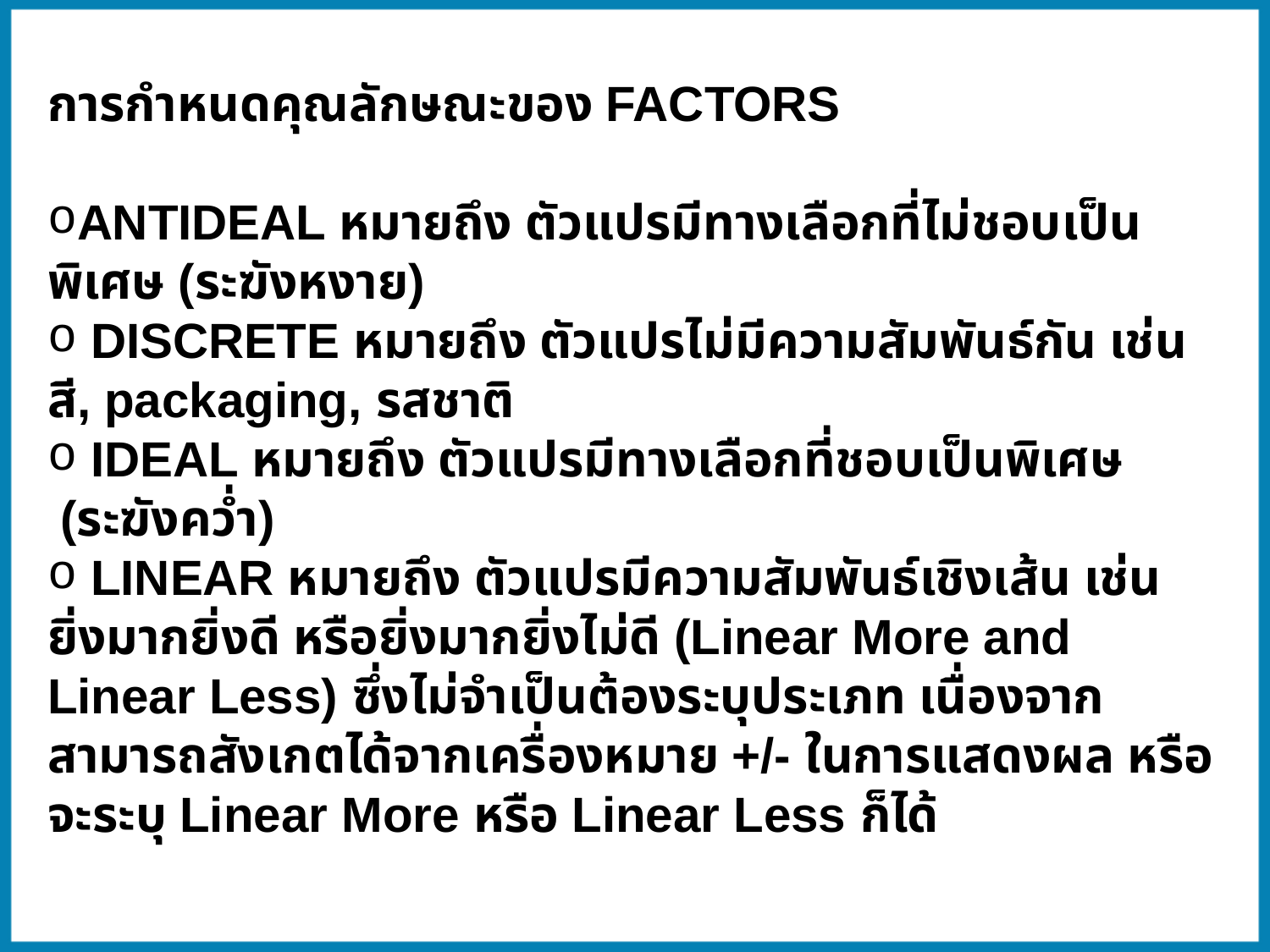

การกำหนดคุณลักษณะของ FACTORS

ANTIDEAL หมายถึง ตัวแปรมีทางเลือกที่ไม่ชอบเป็นพิเศษ (ระฆังหงาย)
 DISCRETE หมายถึง ตัวแปรไม่มีความสัมพันธ์กัน เช่น สี, packaging, รสชาติ
 IDEAL หมายถึง ตัวแปรมีทางเลือกที่ชอบเป็นพิเศษ (ระฆังคว่ำ)
 LINEAR หมายถึง ตัวแปรมีความสัมพันธ์เชิงเส้น เช่น ยิ่งมากยิ่งดี หรือยิ่งมากยิ่งไม่ดี (Linear More and Linear Less) ซึ่งไม่จำเป็นต้องระบุประเภท เนื่องจากสามารถสังเกตได้จากเครื่องหมาย +/- ในการแสดงผล หรือจะระบุ Linear More หรือ Linear Less ก็ได้